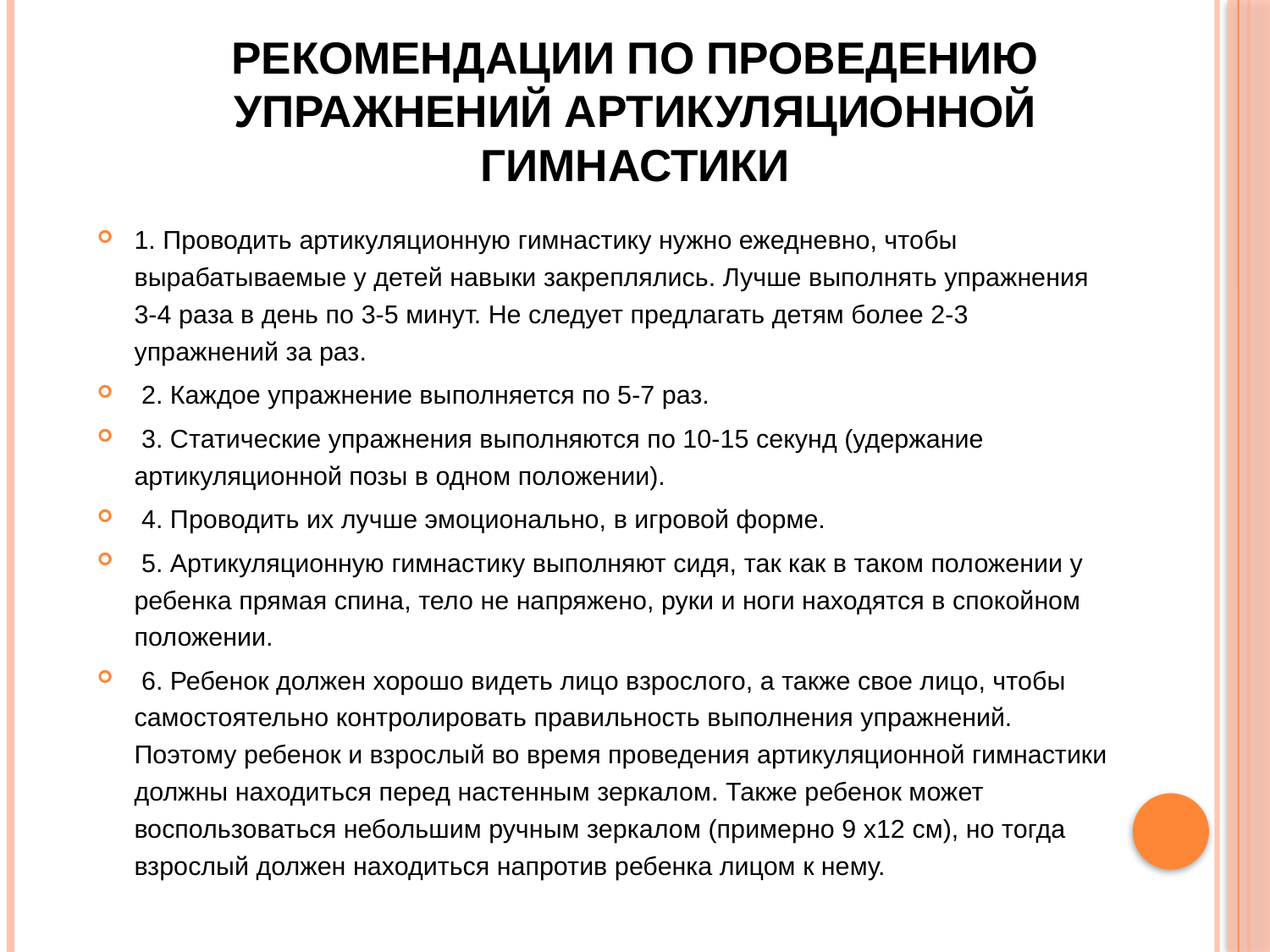

# Рекомендации по проведению упражнений артикуляционной гимнастики
1. Проводить артикуляционную гимнастику нужно ежедневно, чтобы вырабатываемые у детей навыки закреплялись. Лучше выполнять упражнения 3-4 раза в день по 3-5 минут. Не следует предлагать детям более 2-3 упражнений за раз.
 2. Каждое упражнение выполняется по 5-7 раз.
 3. Статические упражнения выполняются по 10-15 секунд (удержание артикуляционной позы в одном положении).
 4. Проводить их лучше эмоционально, в игровой форме.
 5. Артикуляционную гимнастику выполняют сидя, так как в таком положении у ребенка прямая спина, тело не напряжено, руки и ноги находятся в спокойном положении.
 6. Ребенок должен хорошо видеть лицо взрослого, а также свое лицо, чтобы самостоятельно контролировать правильность выполнения упражнений. Поэтому ребенок и взрослый во время проведения артикуляционной гимнастики должны находиться перед настенным зеркалом. Также ребенок может воспользоваться небольшим ручным зеркалом (примерно 9 х12 см), но тогда взрослый должен находиться напротив ребенка лицом к нему.